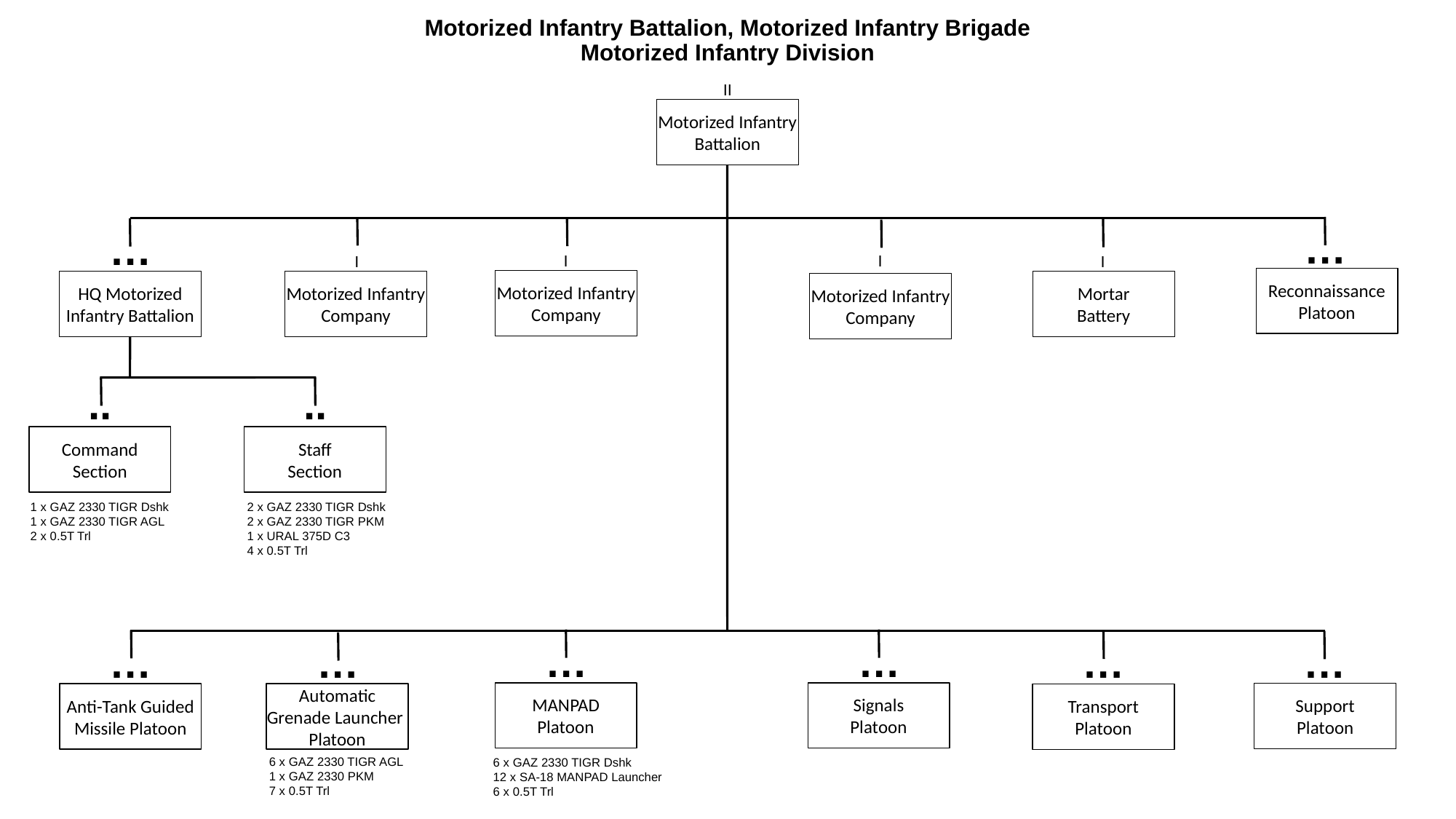

# Motorized Infantry Battalion, Motorized Infantry Brigade Motorized Infantry Division
II
Motorized Infantry Battalion
…
…
I
I
I
I
Reconnaissance Platoon
Motorized Infantry Company
Motorized Infantry Company
Mortar
Battery
HQ Motorized Infantry Battalion
Motorized Infantry Company
..
..
Command
Section
Staff
Section
1 x GAZ 2330 TIGR Dshk
1 x GAZ 2330 TIGR AGL
2 x 0.5T Trl
2 x GAZ 2330 TIGR Dshk
2 x GAZ 2330 TIGR PKM
1 x URAL 375D C3
4 x 0.5T Trl
…
…
…
…
…
…
MANPAD
Platoon
Signals
Platoon
Support
Platoon
Anti-Tank Guided Missile Platoon
Automatic Grenade Launcher
Platoon
Transport
Platoon
6 x GAZ 2330 TIGR AGL
1 x GAZ 2330 PKM
7 x 0.5T Trl
6 x GAZ 2330 TIGR Dshk
12 x SA-18 MANPAD Launcher
6 x 0.5T Trl